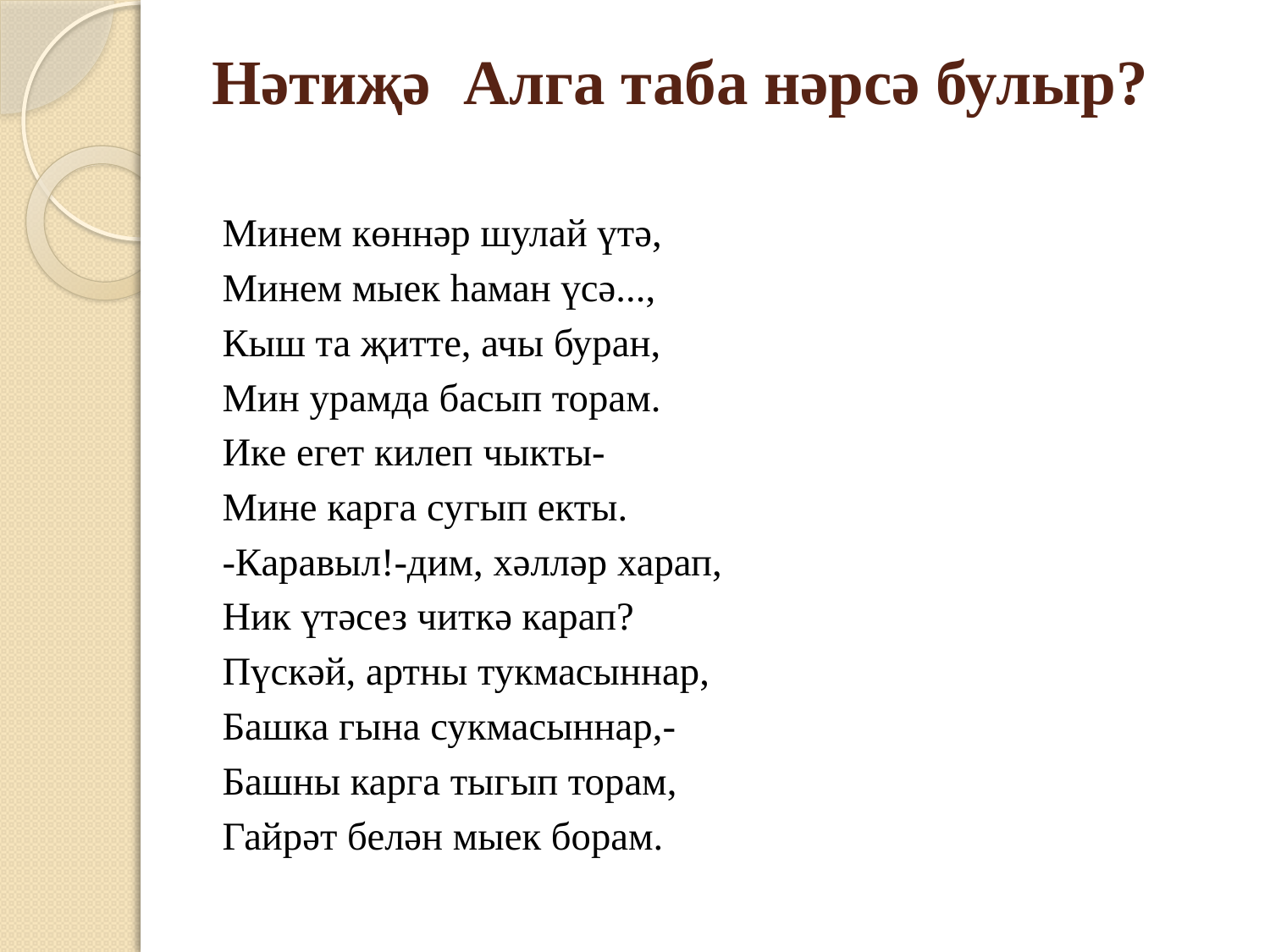

# Нәтиҗә  Алга таба нәрсә булыр?
Минем көннәр шулай үтә,
Минем мыек һаман үсә...,
Кыш та җитте, ачы буран,
Мин урамда басып торам.
Ике егет килеп чыкты-
Мине карга сугып екты.
-Каравыл!-дим, хәлләр харап,
Ник үтәсез читкә карап?
Пүскәй, артны тукмасыннар,
Башка гына сукмасыннар,-
Башны карга тыгып торам,
Гайрәт белән мыек борам.